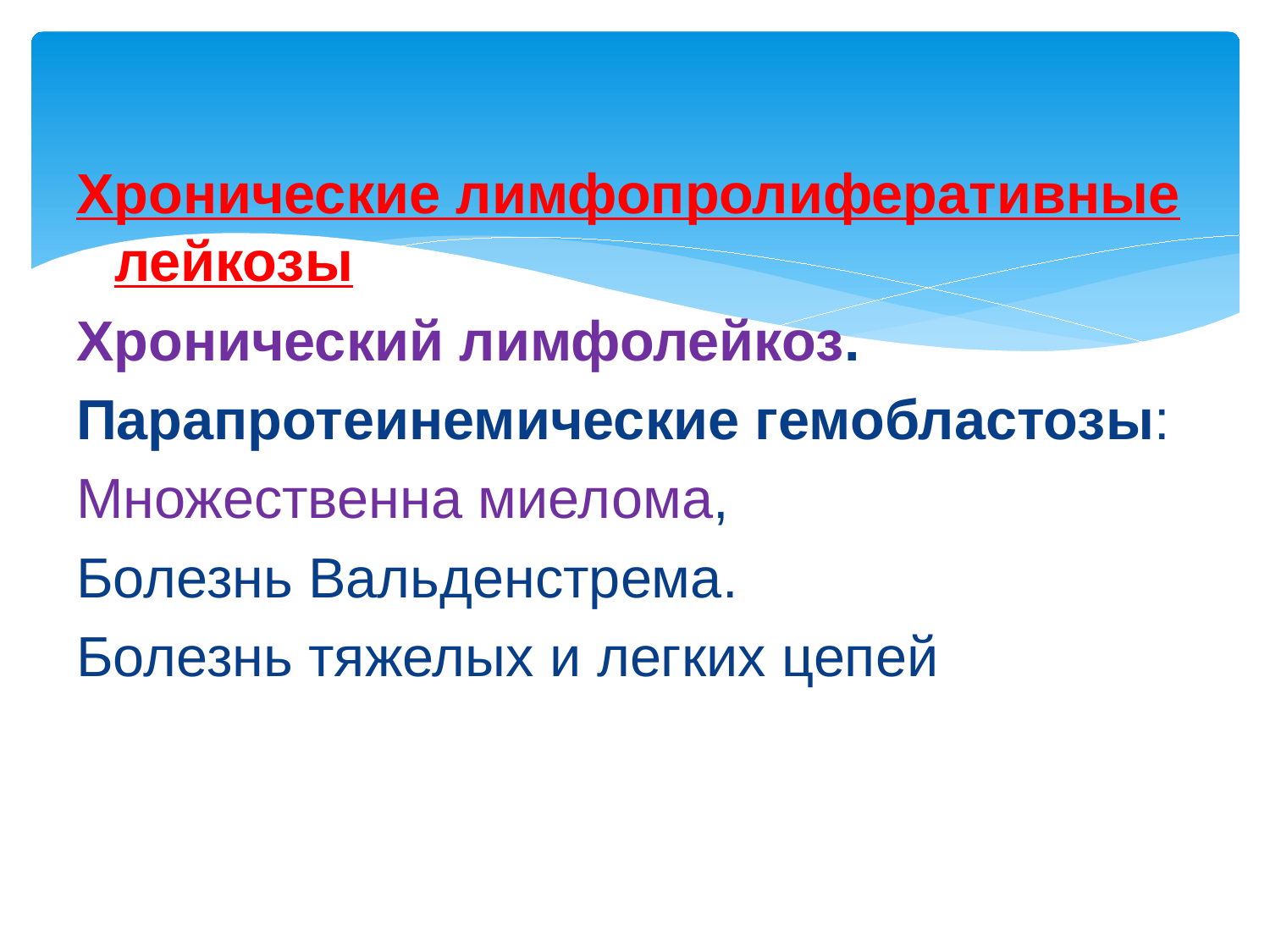

Хронические лимфопролиферативные лейкозы
Хронический лимфолейкоз.
Парапротеинемические гемобластозы:
Множественна миелома,
Болезнь Вальденстрема.
Болезнь тяжелых и легких цепей